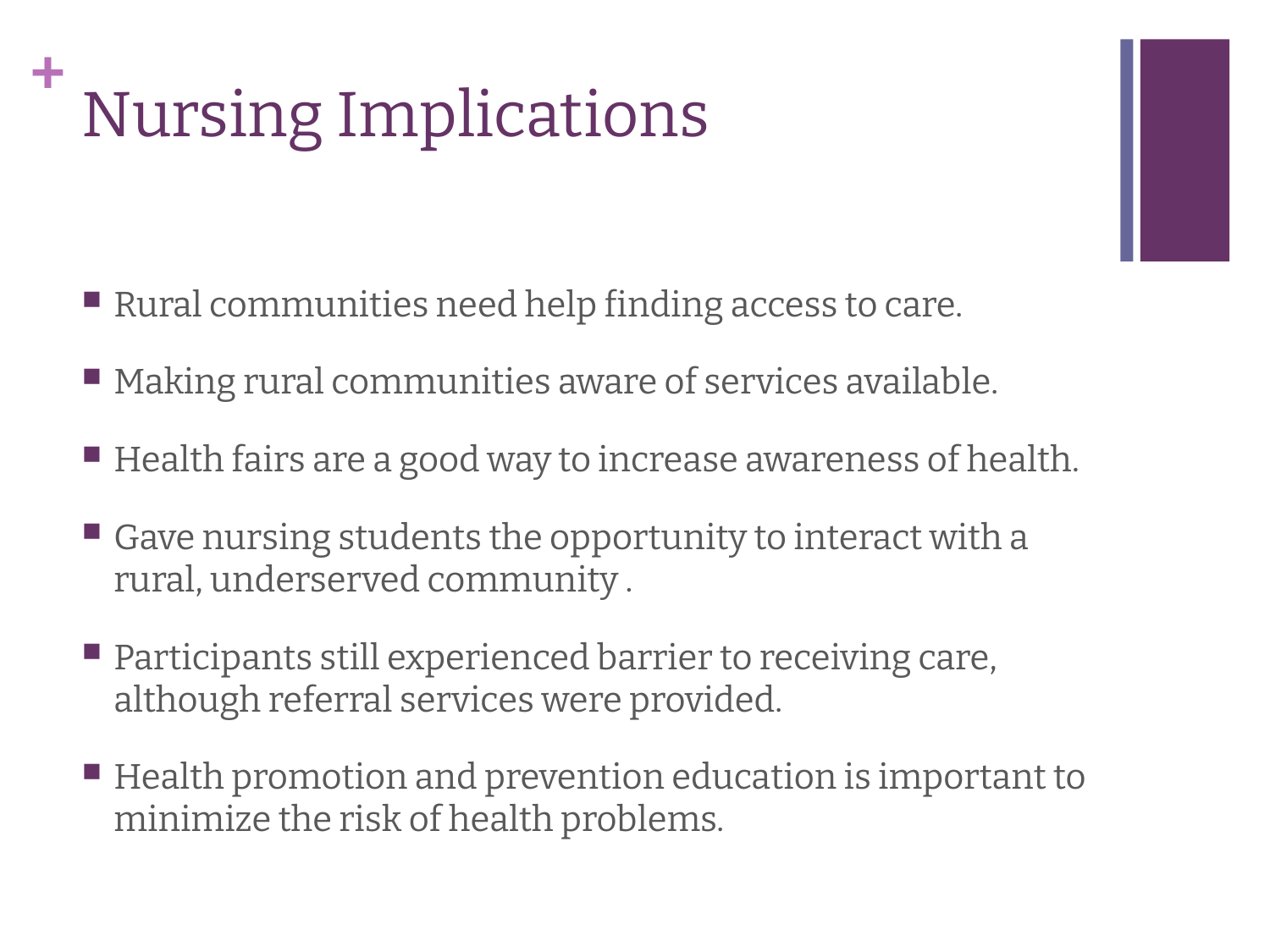

# Nursing Implications
Rural communities need help finding access to care.
Making rural communities aware of services available.
Health fairs are a good way to increase awareness of health.
Gave nursing students the opportunity to interact with a rural, underserved community .
Participants still experienced barrier to receiving care, although referral services were provided.
Health promotion and prevention education is important to minimize the risk of health problems.